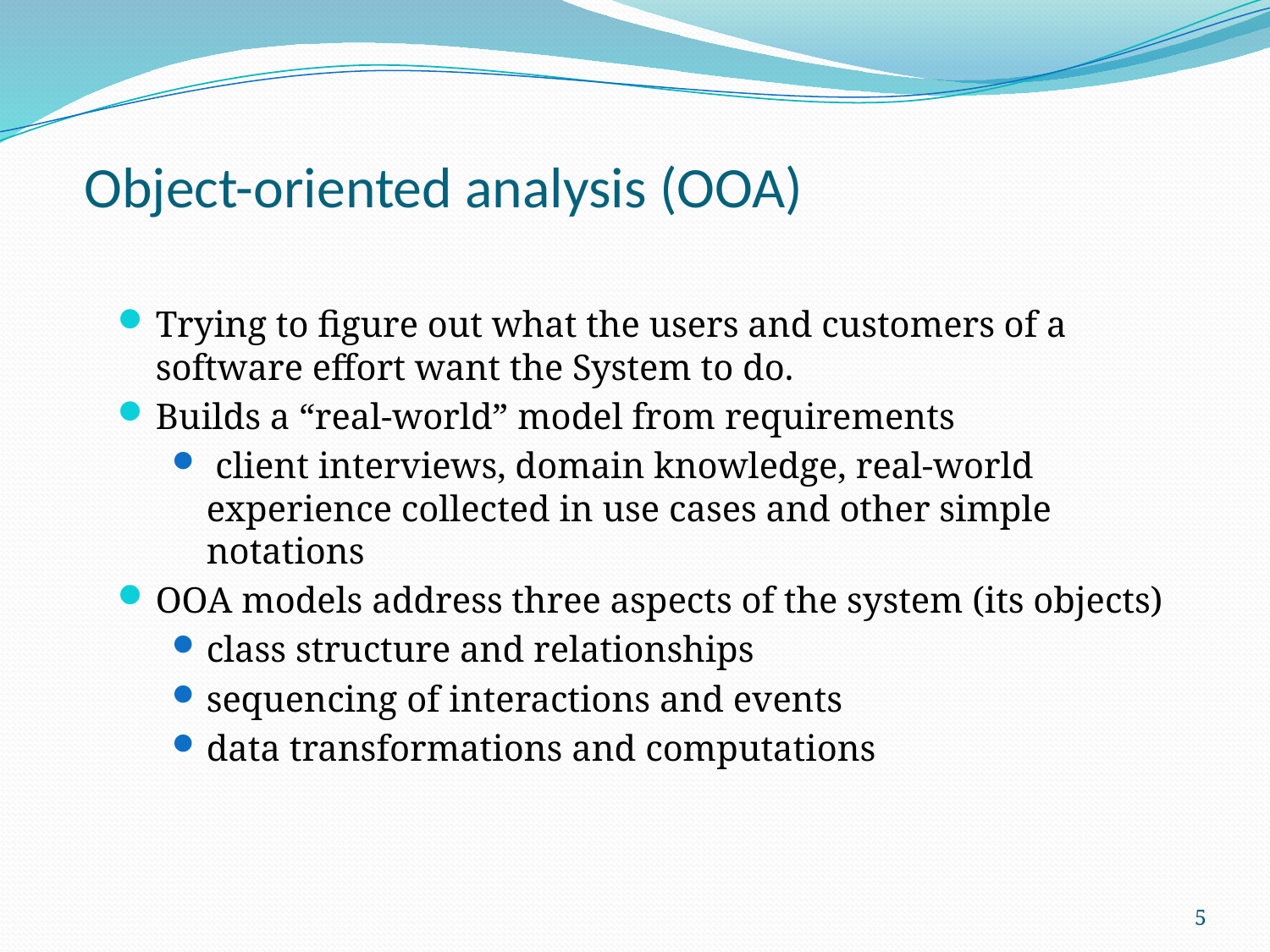

# Object-oriented analysis (OOA)
Trying to figure out what the users and customers of a software effort want the System to do.
Builds a “real-world” model from requirements
 client interviews, domain knowledge, real-world experience collected in use cases and other simple notations
OOA models address three aspects of the system (its objects)
class structure and relationships
sequencing of interactions and events
data transformations and computations
5